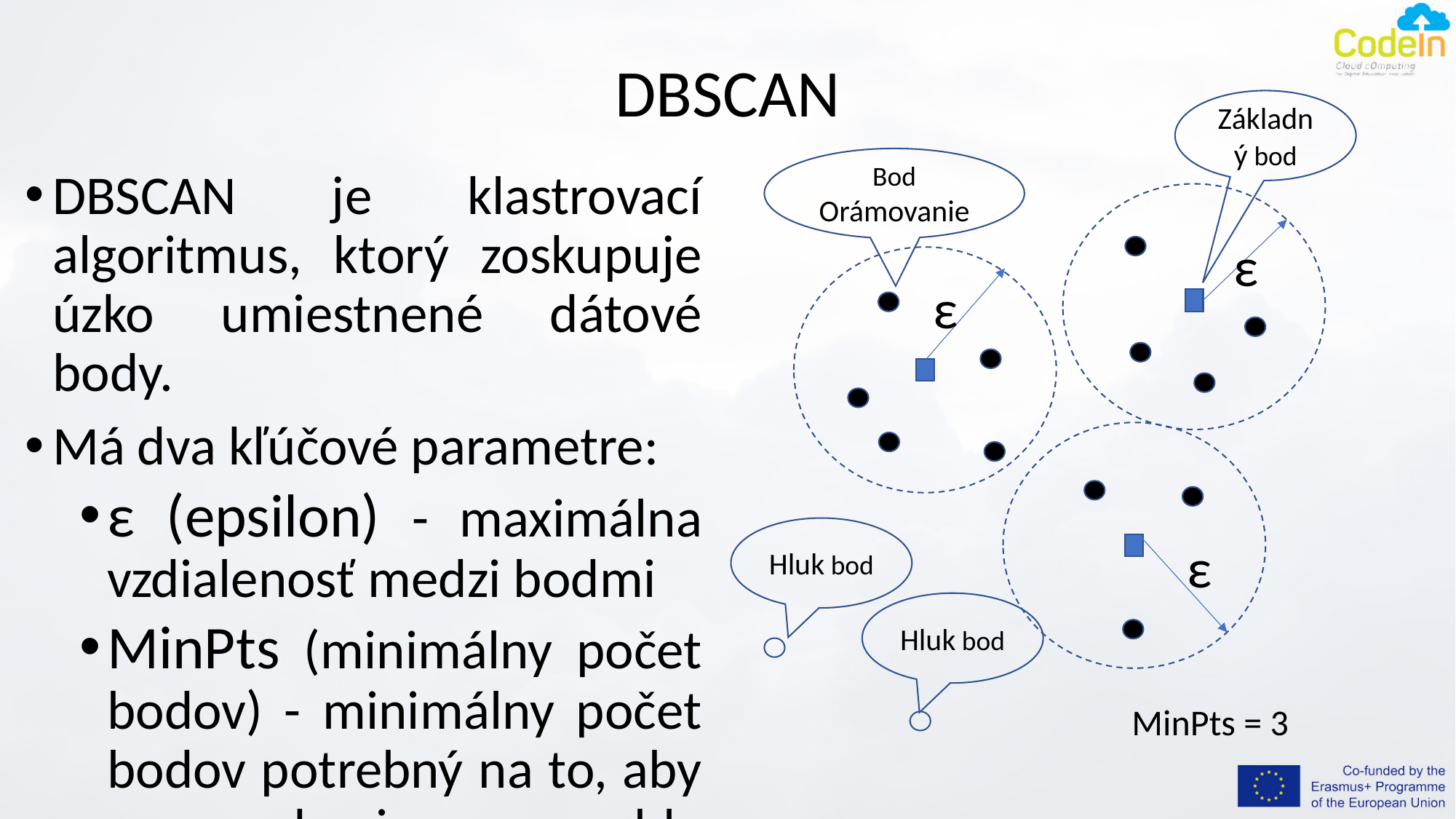

# DBSCAN
Základný bod
Bod Orámovanie
DBSCAN je klastrovací algoritmus, ktorý zoskupuje úzko umiestnené dátové body.
Má dva kľúčové parametre:
ε (epsilon) - maximálna vzdialenosť medzi bodmi
MinPts (minimálny počet bodov) - minimálny počet bodov potrebný na to, aby sa skupina mohla považovať za klaster.

ε

ε

Hluk bod
ε

Hluk bod

MinPts = 3